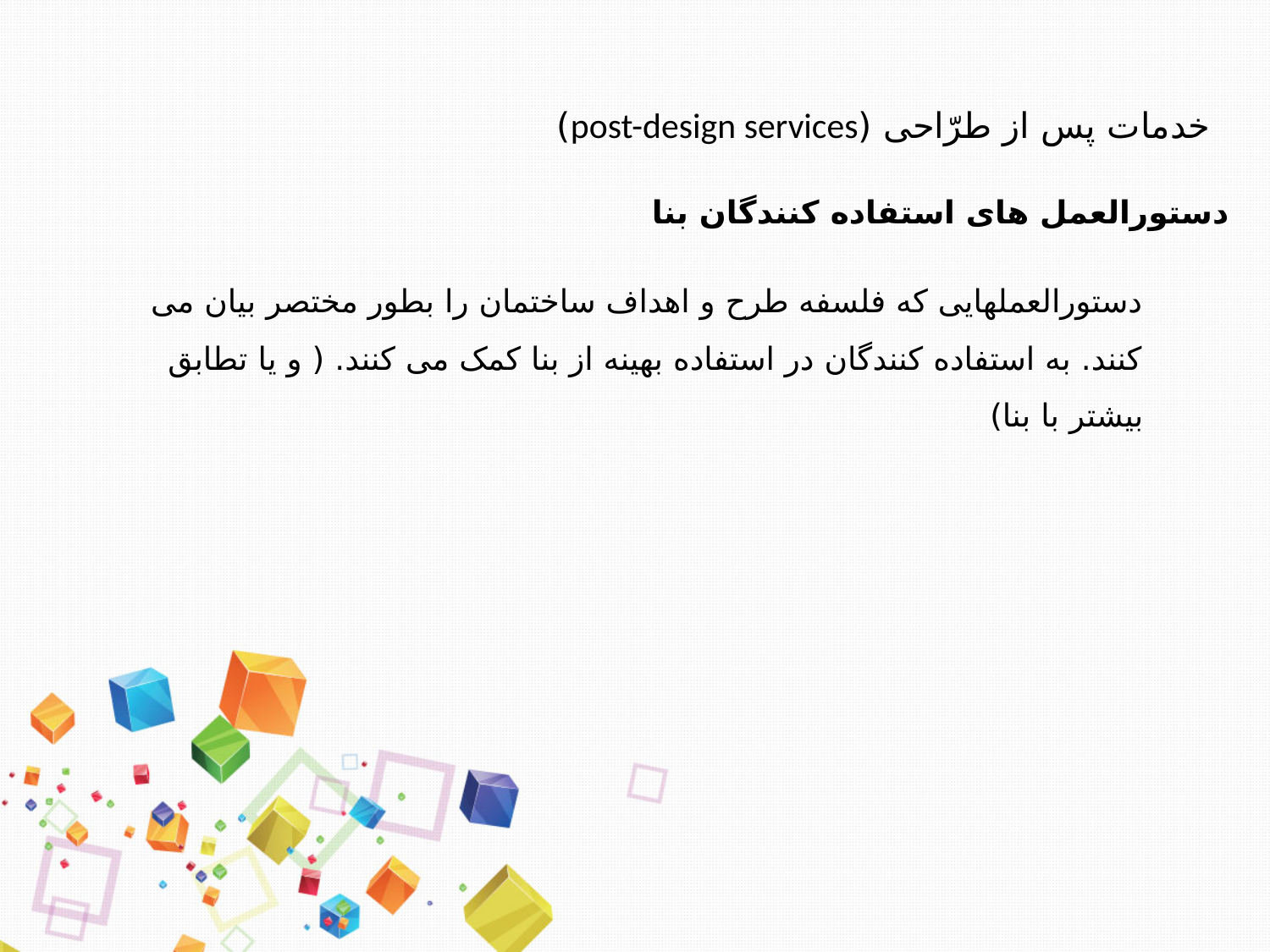

خدمات پس از طرّاحی (post-design services)
دستورالعمل های استفاده کنندگان بنا
دستورالعملهایی که فلسفه طرح و اهداف ساختمان را بطور مختصر بیان می کنند. به استفاده کنندگان در استفاده بهینه از بنا کمک می کنند. ( و یا تطابق بیشتر با بنا)